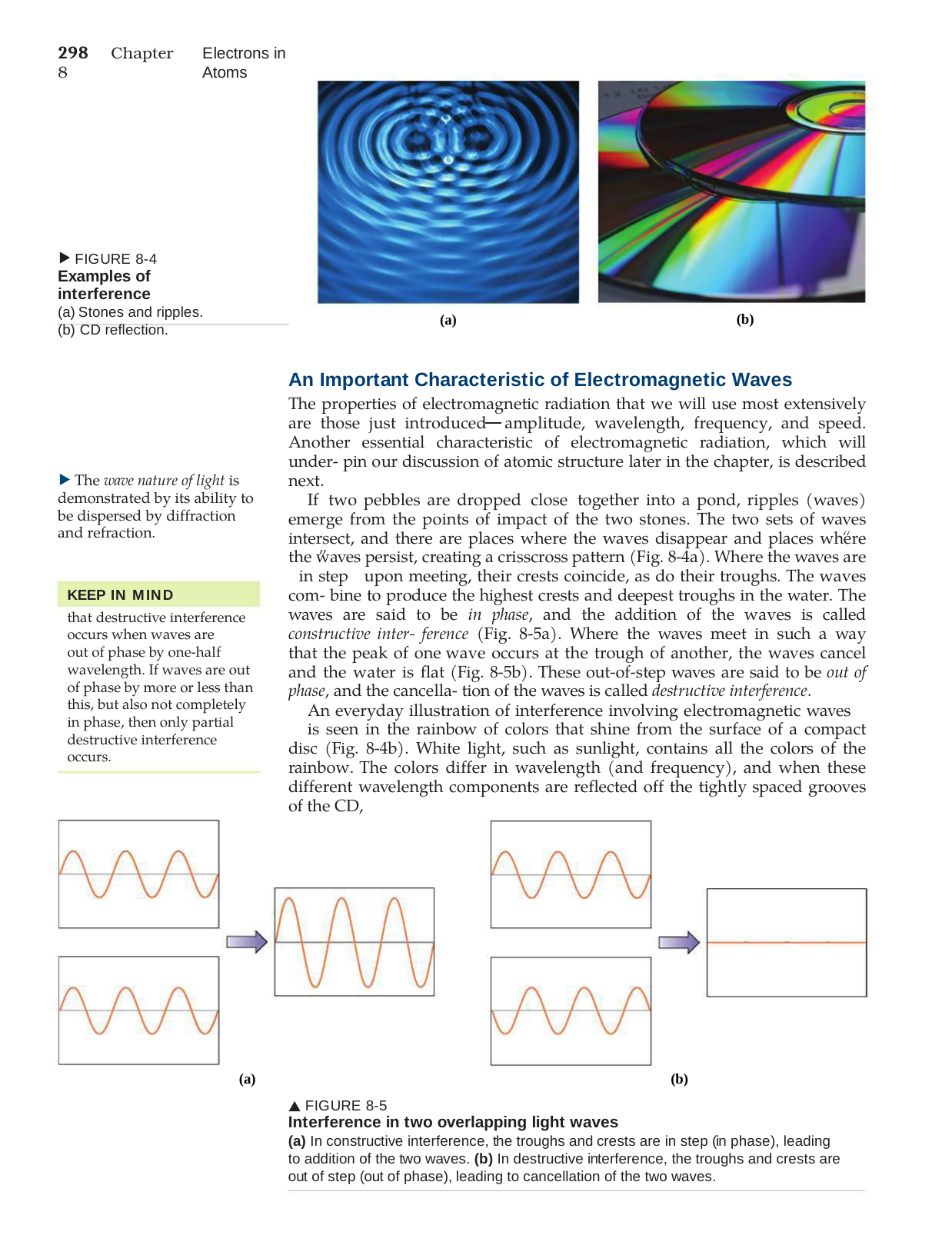

298	Chapter 8
Electrons in Atoms
FIGURE 8-4
Examples of interference
Stones and ripples.
CD reflection.

(b)
(a)
An Important Characteristic of Electromagnetic Waves
The properties of electromagnetic radiation that we will use most extensively are  those  just  introduced    amplitude,  wavelength,  frequency,  and  speed. Another essential characteristic of electromagnetic radiation, which will under- pin our discussion of atomic structure later in the chapter, is described next.
If  two pebbles are dropped  close  together into a pond, ripples (waves) emerge from the points of impact of the two stones. The two sets of waves intersect, and there are places where the waves disappear and places where the waves persist, creating a crisscross pattern (Fig. 8-4a). Where the waves are   in step   upon meeting, their crests coincide, as do their troughs. The waves com- bine to produce the highest crests and deepest troughs in the water. The waves are said to be in phase, and the addition of the waves is called constructive inter- ference (Fig. 8-5a). Where the waves meet in such a way that the peak of one wave occurs at the trough of another, the waves cancel and the water is flat (Fig. 8-5b). These out-of-step waves are said to be out of phase, and the cancella- tion of the waves is called destructive interference.
An everyday illustration of interference involving electromagnetic waves
is seen in the rainbow of colors that shine from the surface of a compact disc (Fig. 8-4b). White light, such as sunlight, contains all the colors of the rainbow. The colors differ in wavelength (and frequency), and when these different wavelength components are reflected off the tightly spaced grooves of the CD,

The wave nature of light is demonstrated by its ability to be dispersed by diffraction and refraction.

KEEP IN MIND
that destructive interference occurs when waves are
out of phase by one-half wavelength. If waves are out of phase by more or less than this, but also not completely in phase, then only partial destructive interference occurs.
(a)
(b)
 FIGURE 8-5
Interference in two overlapping light waves
(a) In constructive interference, the troughs and crests are in step (in phase), leading to addition of the two waves. (b) In destructive interference, the troughs and crests are out of step (out of phase), leading to cancellation of the two waves.